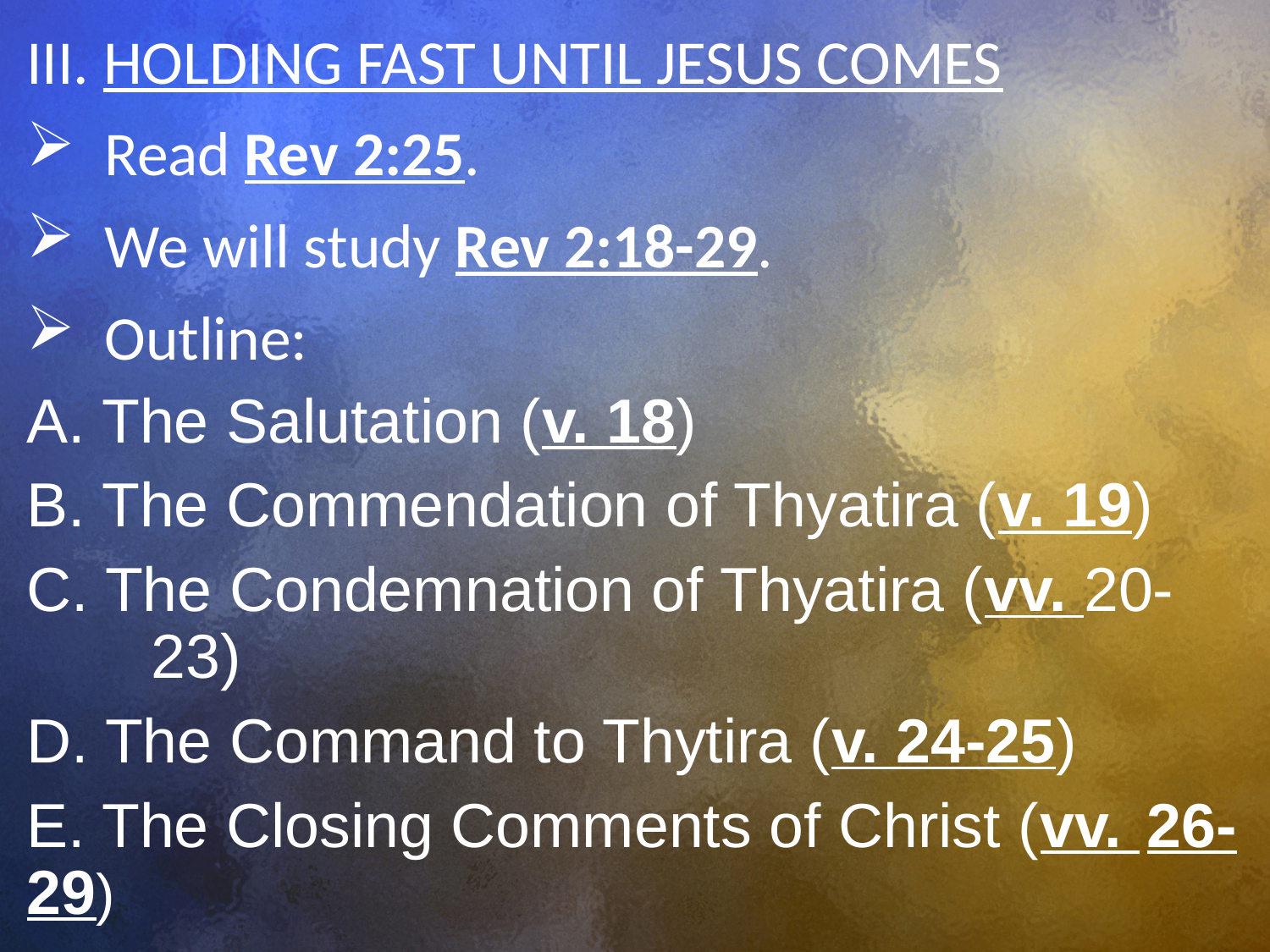

III. HOLDING FAST UNTIL JESUS COMES
Read Rev 2:25.
We will study Rev 2:18-29.
Outline:
A. The Salutation (v. 18)
B. The Commendation of Thyatira (v. 19)
C. The Condemnation of Thyatira (vv. 20-	23)
D. The Command to Thytira (v. 24-25)
E. The Closing Comments of Christ (vv. 	26-29)